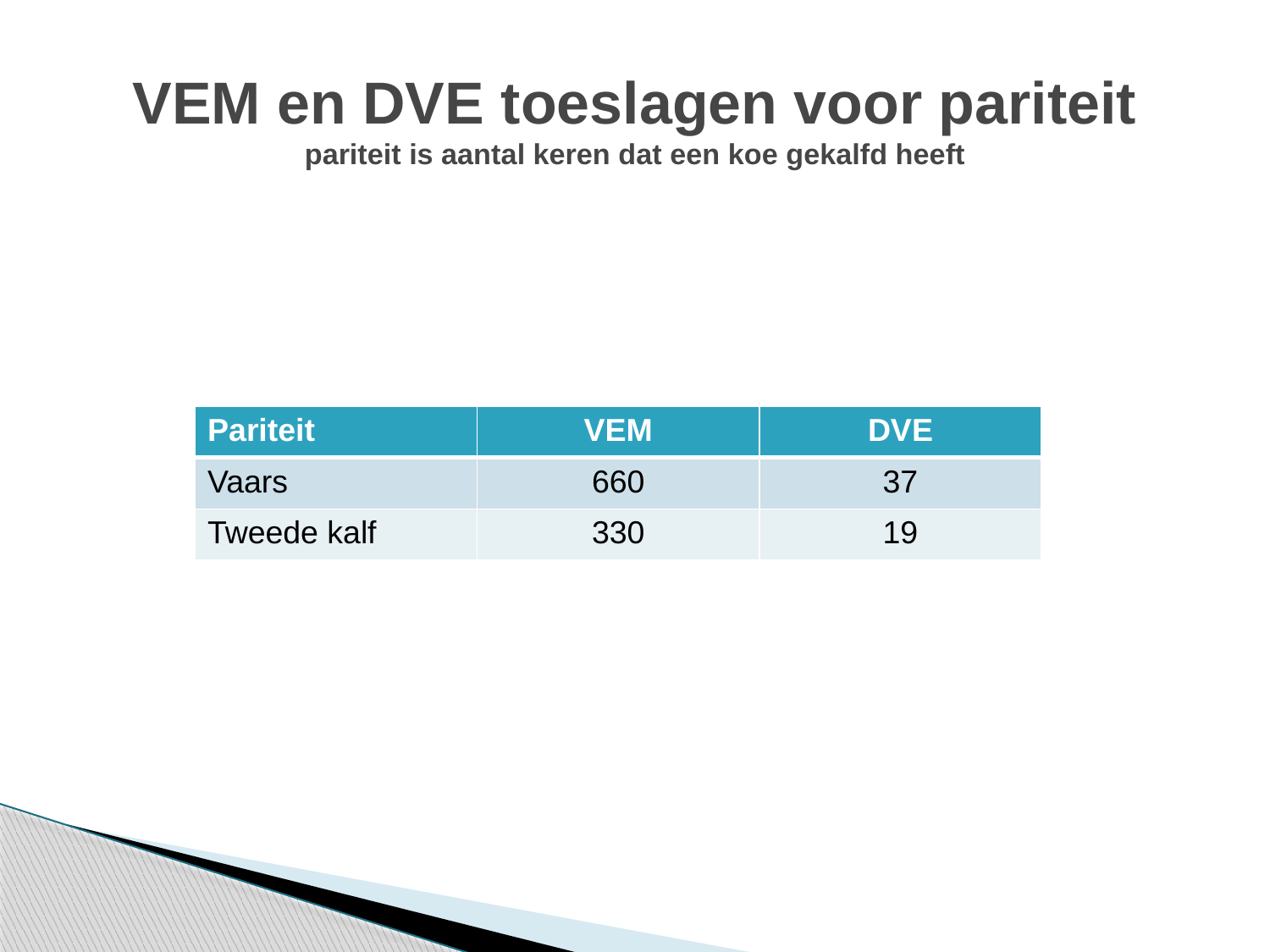

# VEM en DVE toeslagen voor pariteit pariteit is aantal keren dat een koe gekalfd heeft

| Pariteit | VEM | DVE |
| --- | --- | --- |
| Vaars | 660 | 37 |
| Tweede kalf | 330 | 19 |